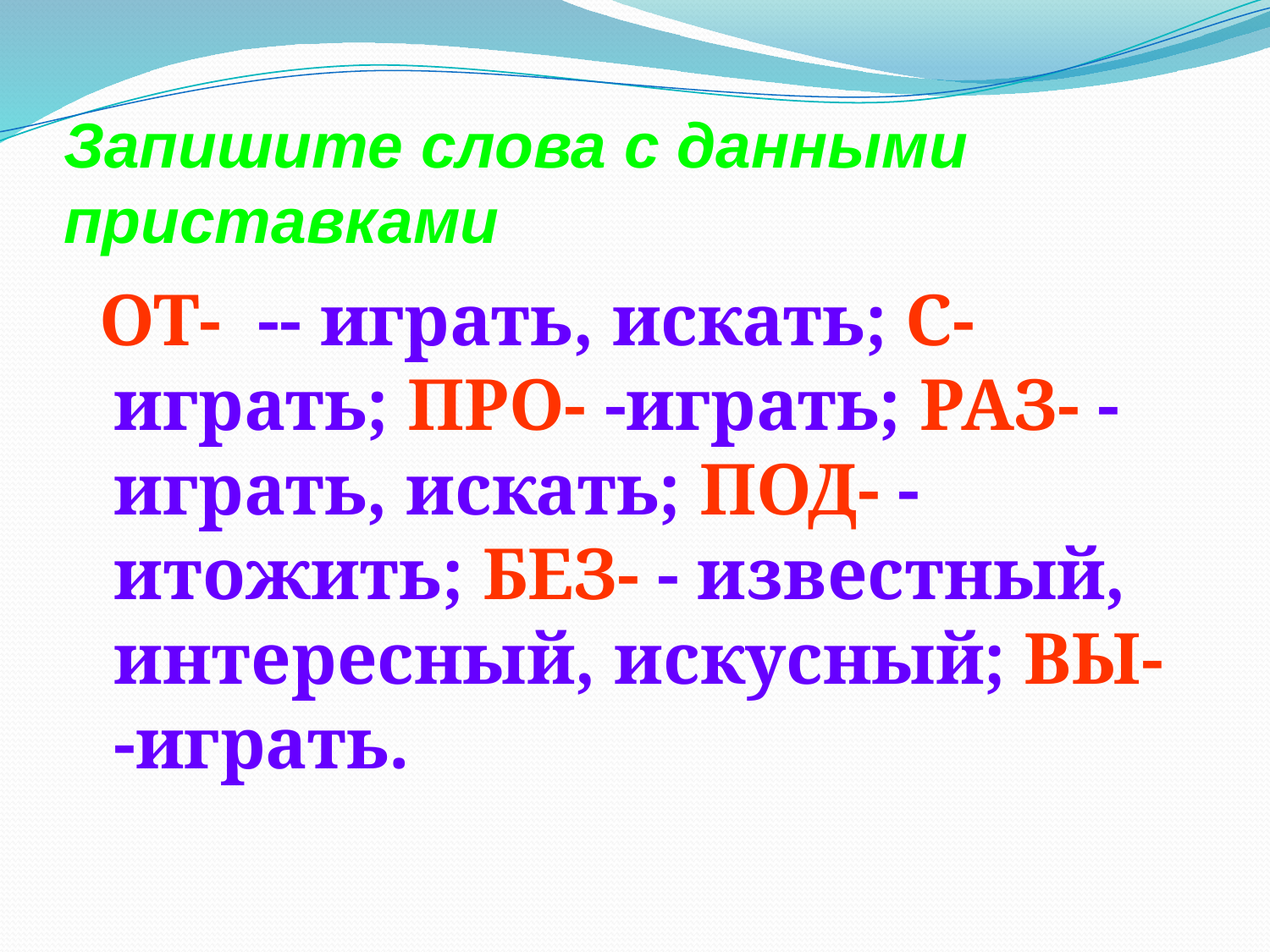

# Запишите слова с данными приставками
  ОТ-  -- играть, искать; С- играть; ПРО- -играть; РАЗ- - играть, искать; ПОД- - итожить; БЕЗ- - известный, интересный, искусный; ВЫ- -играть.